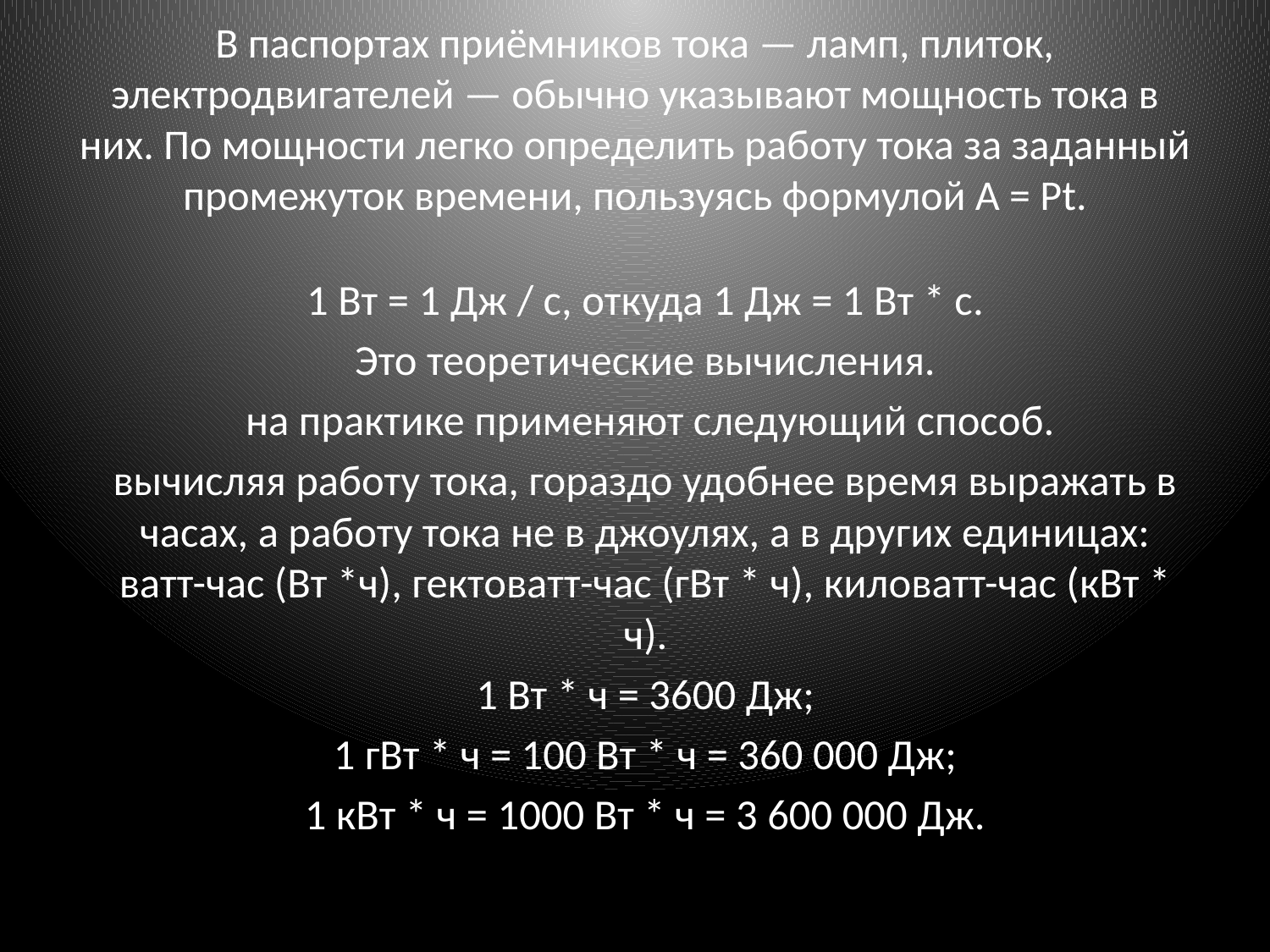

# В паспортах приёмников тока — ламп, плиток, электродвигателей — обычно указывают мощность тока в них. По мощности легко определить работу тока за заданный промежуток времени, пользуясь формулой А = Pt.
1 Вт = 1 Дж / с, откуда 1 Дж = 1 Вт * с.
Это теоретические вычисления.
 на практике применяют следующий способ.
вычисляя работу тока, гораздо удобнее время выражать в часах, а работу тока не в джоулях, а в других единицах: ватт-час (Вт *ч), гектоватт-час (гВт * ч), киловатт-час (кВт * ч).
1 Вт * ч = 3600 Дж;
1 гВт * ч = 100 Вт * ч = 360 000 Дж;
1 кВт * ч = 1000 Вт * ч = 3 600 000 Дж.